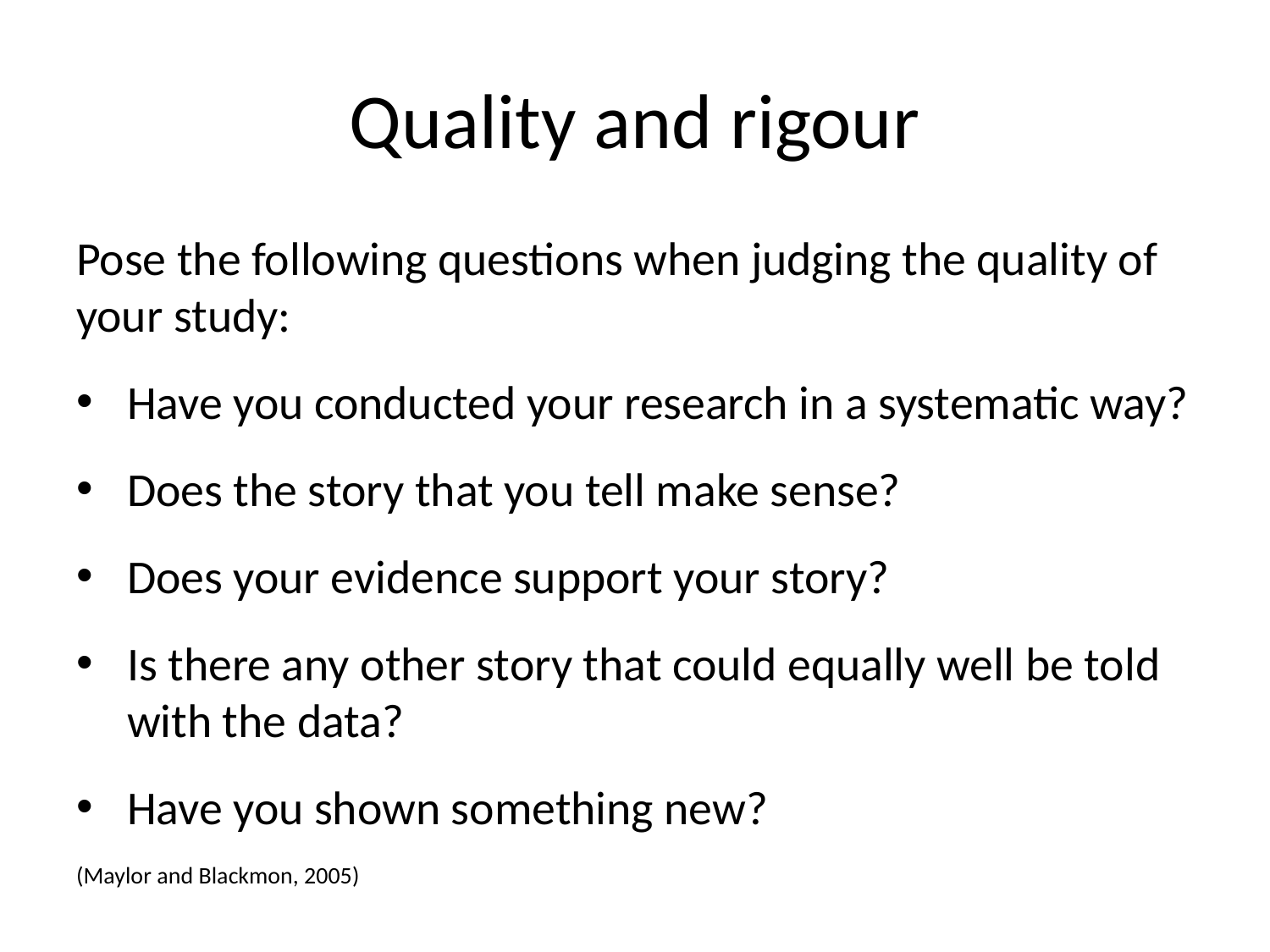

# Quality and rigour
Pose the following questions when judging the quality of your study:
Have you conducted your research in a systematic way?
Does the story that you tell make sense?
Does your evidence support your story?
Is there any other story that could equally well be told with the data?
Have you shown something new?
(Maylor and Blackmon, 2005)